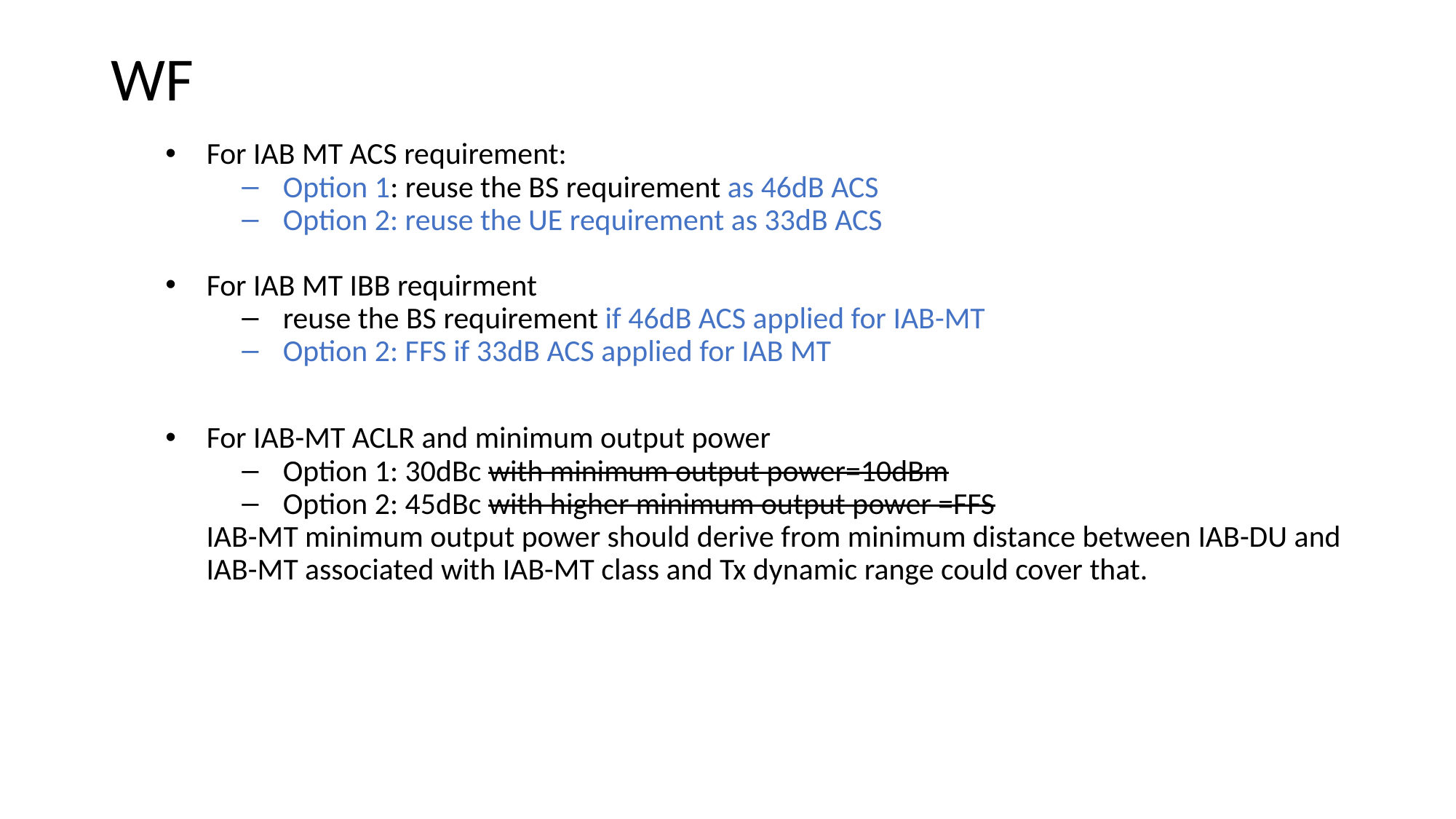

# WF

For IAB MT ACS requirement:
Option 1: reuse the BS requirement as 46dB ACS
Option 2: reuse the UE requirement as 33dB ACS

For IAB MT IBB requirment
reuse the BS requirement if 46dB ACS applied for IAB-MT
Option 2: FFS if 33dB ACS applied for IAB MT

For IAB-MT ACLR and minimum output power
Option 1: 30dBc with minimum output power=10dBm
Option 2: 45dBc with higher minimum output power =FFS
IAB-MT minimum output power should derive from minimum distance between IAB-DU and IAB-MT associated with IAB-MT class and Tx dynamic range could cover that.

3